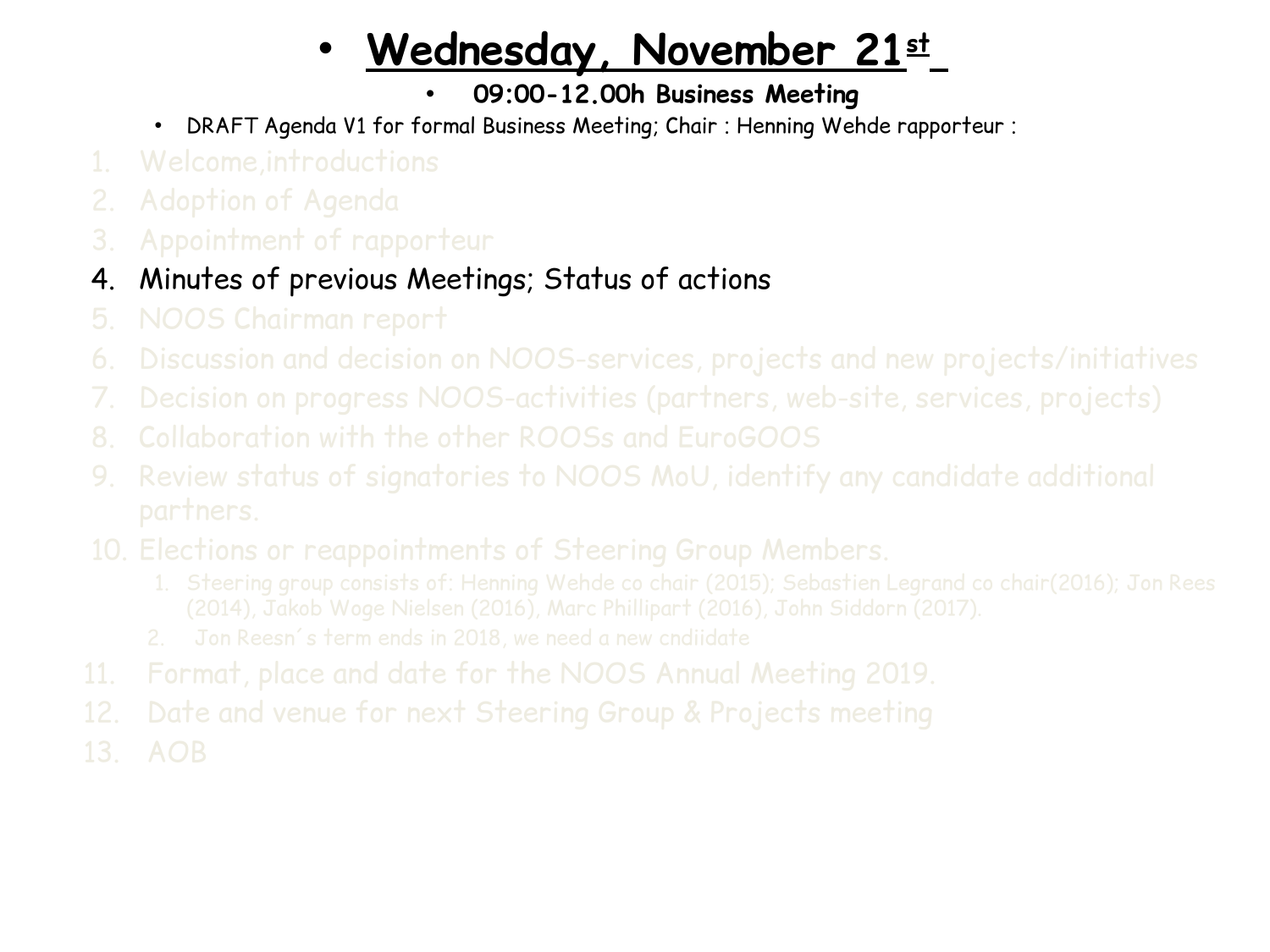

Wednesday, November 21st
09:00-12.00h Business Meeting
DRAFT Agenda V1 for formal Business Meeting; Chair : Henning Wehde rapporteur :
Welcome,introductions
Adoption of Agenda
Appointment of rapporteur
Minutes of previous Meetings; Status of actions
NOOS Chairman report
Discussion and decision on NOOS-services, projects and new projects/initiatives
Decision on progress NOOS-activities (partners, web-site, services, projects)
Collaboration with the other ROOSs and EuroGOOS
Review status of signatories to NOOS MoU, identify any candidate additional partners.
Elections or reappointments of Steering Group Members.
Steering group consists of: Henning Wehde co chair (2015); Sebastien Legrand co chair(2016); Jon Rees (2014), Jakob Woge Nielsen (2016), Marc Phillipart (2016), John Siddorn (2017).
Jon Reesn´s term ends in 2018, we need a new cndiidate
Format, place and date for the NOOS Annual Meeting 2019.
Date and venue for next Steering Group & Projects meeting
AOB